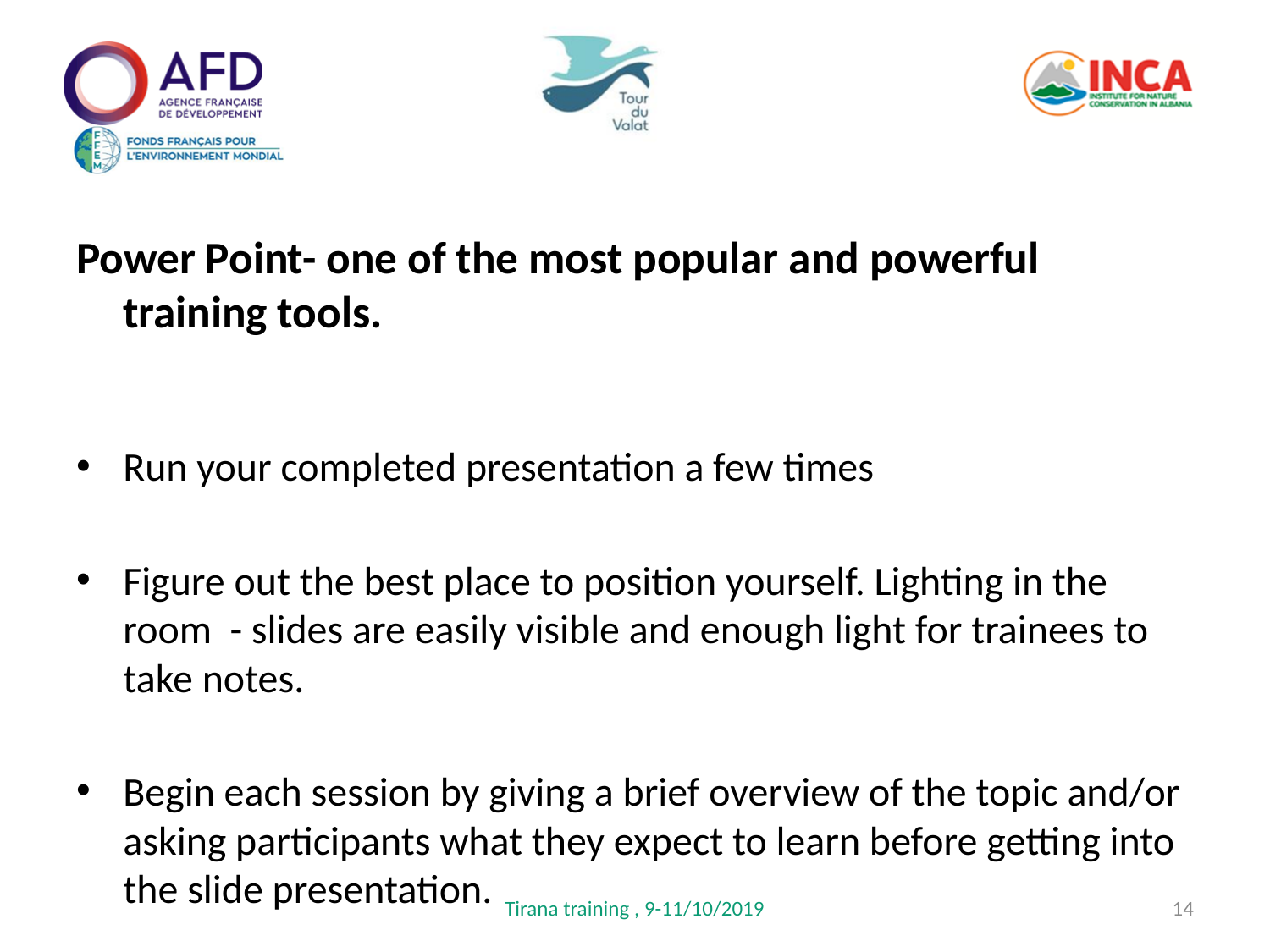

Power Point- one of the most popular and powerful training tools.

Run your completed presentation a few times

Figure out the best place to position yourself. Lighting in the room  - slides are easily visible and enough light for trainees to take notes.

Begin each session by giving a brief overview of the topic and/or asking participants what they expect to learn before getting into the slide presentation.

Tirana training , 9-11/10/2019
14